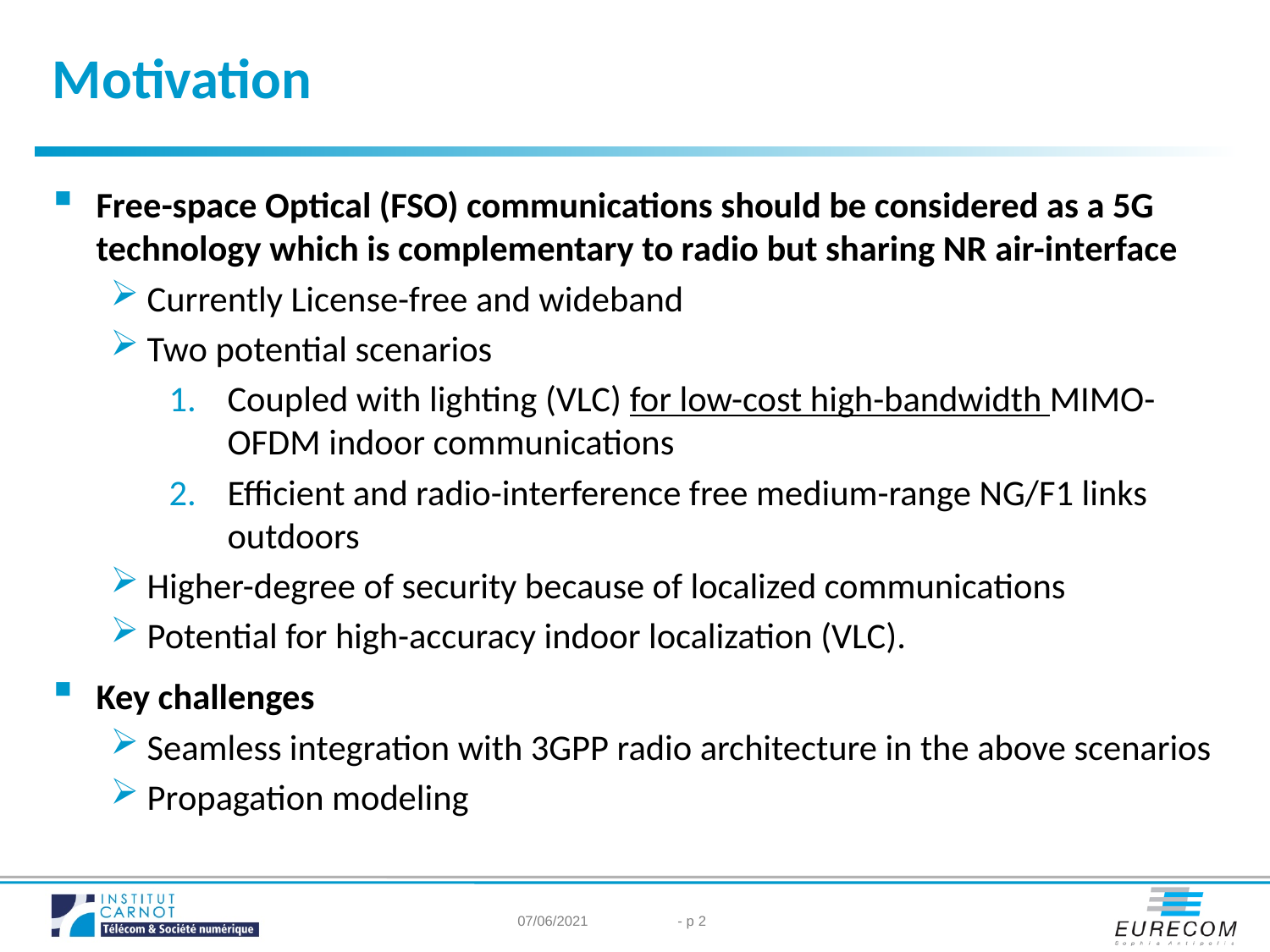

# Motivation
Free-space Optical (FSO) communications should be considered as a 5G technology which is complementary to radio but sharing NR air-interface
Currently License-free and wideband
Two potential scenarios
Coupled with lighting (VLC) for low-cost high-bandwidth MIMO-OFDM indoor communications
Efficient and radio-interference free medium-range NG/F1 links outdoors
Higher-degree of security because of localized communications
Potential for high-accuracy indoor localization (VLC).
Key challenges
Seamless integration with 3GPP radio architecture in the above scenarios
Propagation modeling

07/06/2021
- p 2